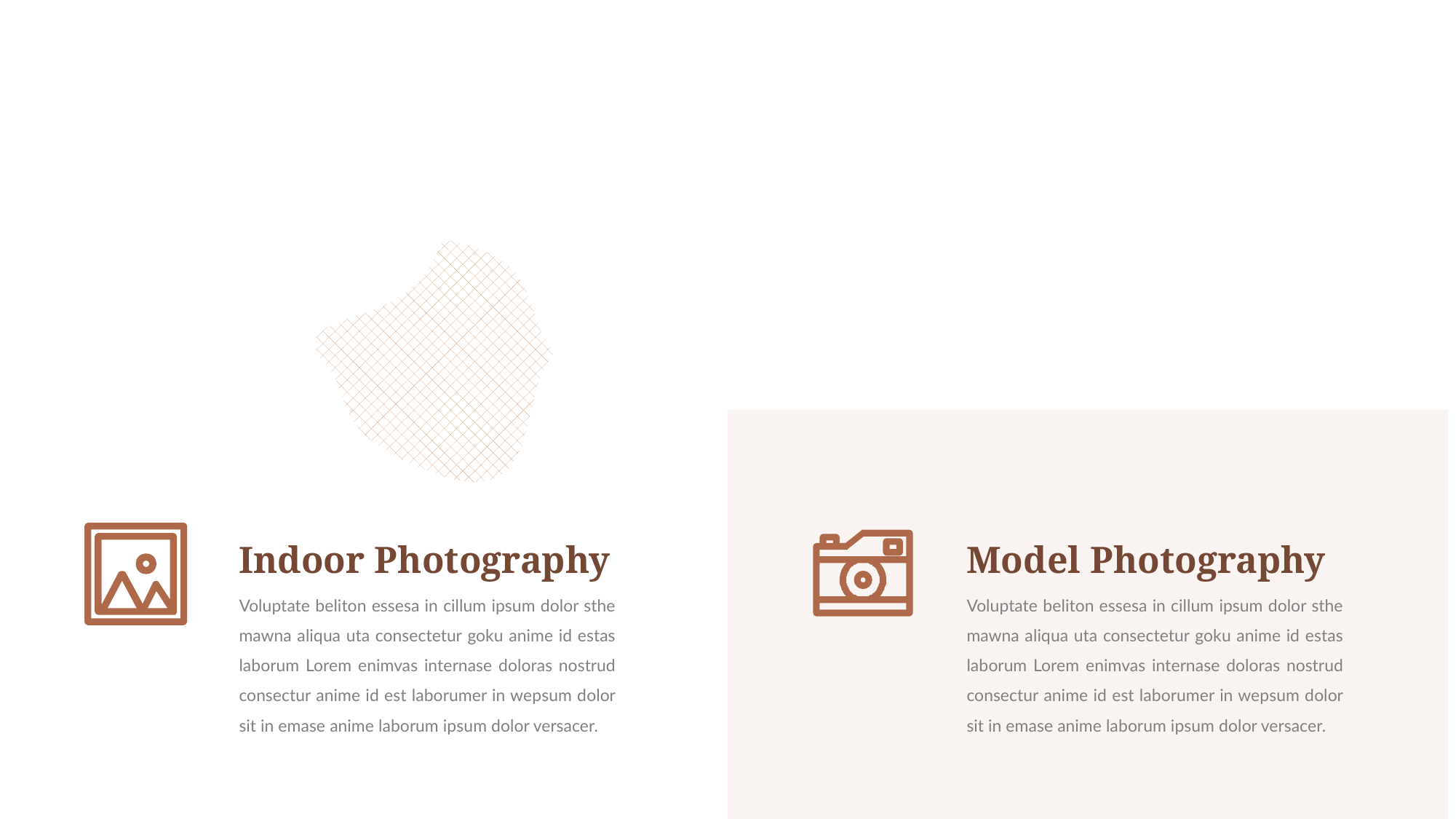

Indoor Photography
Model Photography
Voluptate beliton essesa in cillum ipsum dolor sthe mawna aliqua uta consectetur goku anime id estas laborum Lorem enimvas internase doloras nostrud consectur anime id est laborumer in wepsum dolor sit in emase anime laborum ipsum dolor versacer.
Voluptate beliton essesa in cillum ipsum dolor sthe mawna aliqua uta consectetur goku anime id estas laborum Lorem enimvas internase doloras nostrud consectur anime id est laborumer in wepsum dolor sit in emase anime laborum ipsum dolor versacer.